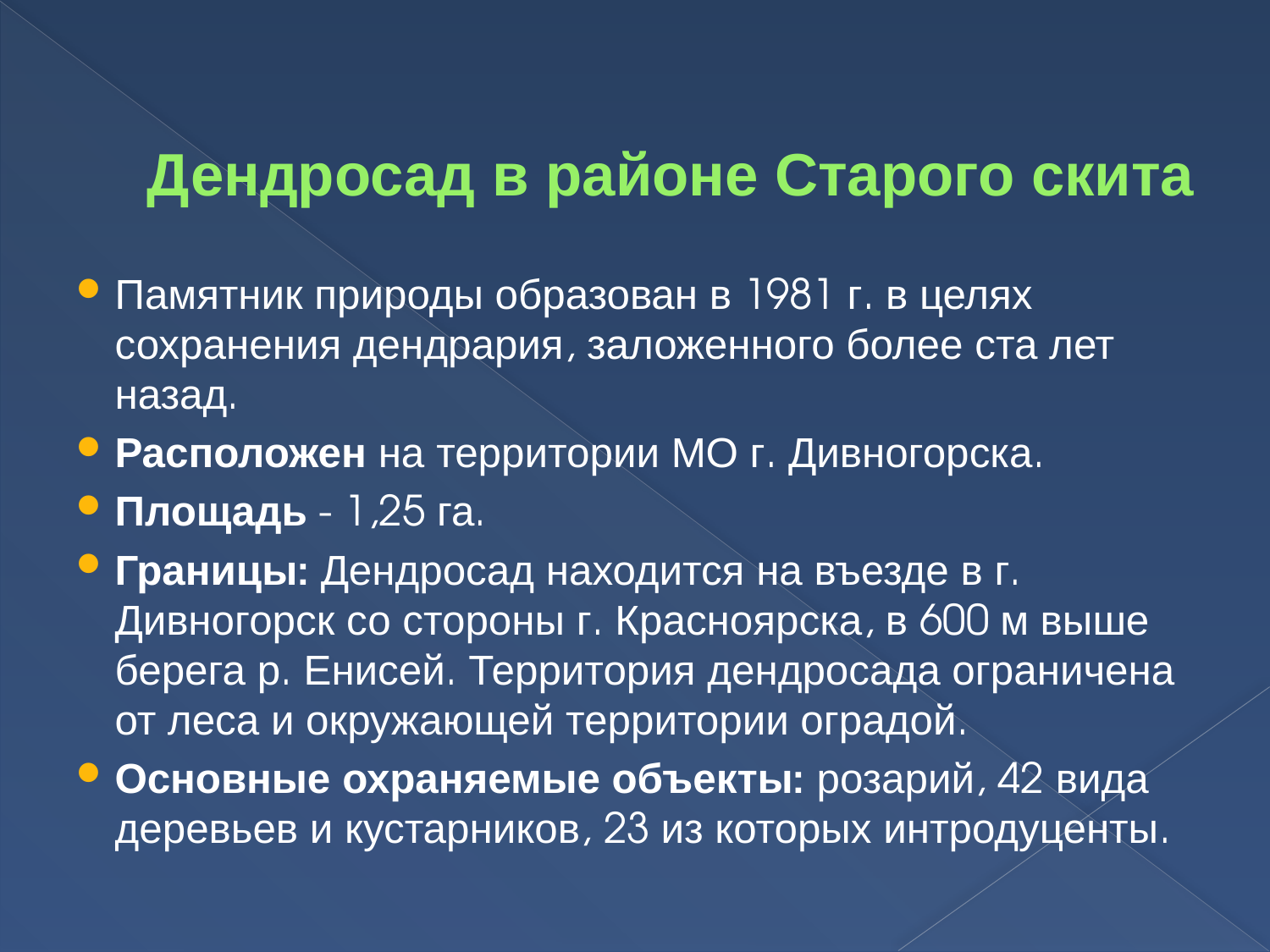

# Дендросад в районе Старого скита
Памятник природы образован в 1981 г. в целях сохранения дендрария, заложенного более ста лет назад.
Расположен на территории МО г. Дивногорска.
Площадь - 1,25 га.
Границы: Дендросад находится на въезде в г. Дивногорск со стороны г. Красноярска, в 600 м выше берега р. Енисей. Территория дендросада ограничена от леса и окружающей территории оградой.
Основные охраняемые объекты: розарий, 42 вида деревьев и кустарников, 23 из которых интродуценты.